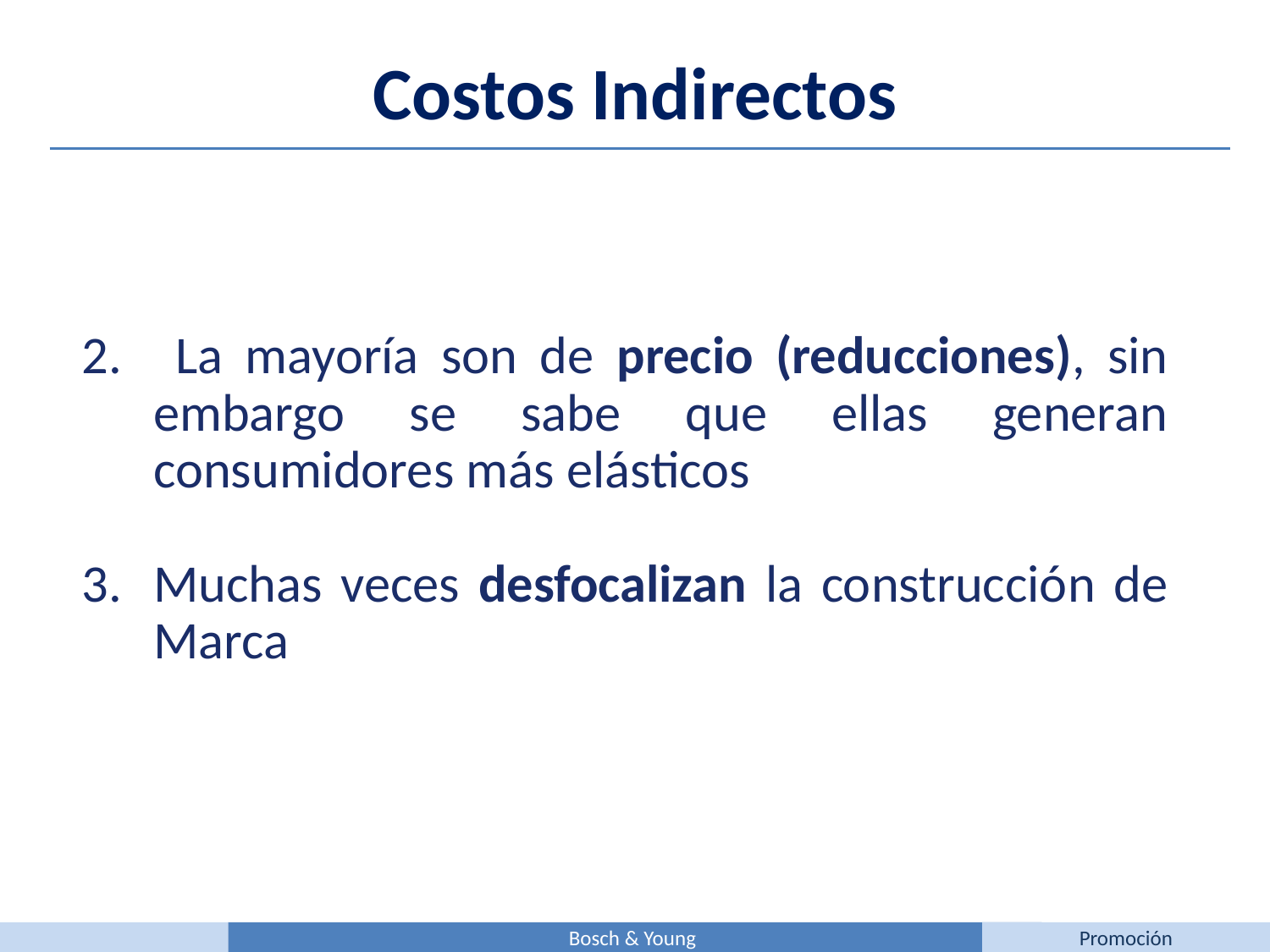

Costos Indirectos
d
 La mayoría son de precio (reducciones), sin embargo se sabe que ellas generan consumidores más elásticos

Muchas veces desfocalizan la construcción de Marca

Bosch & Young
Promoción